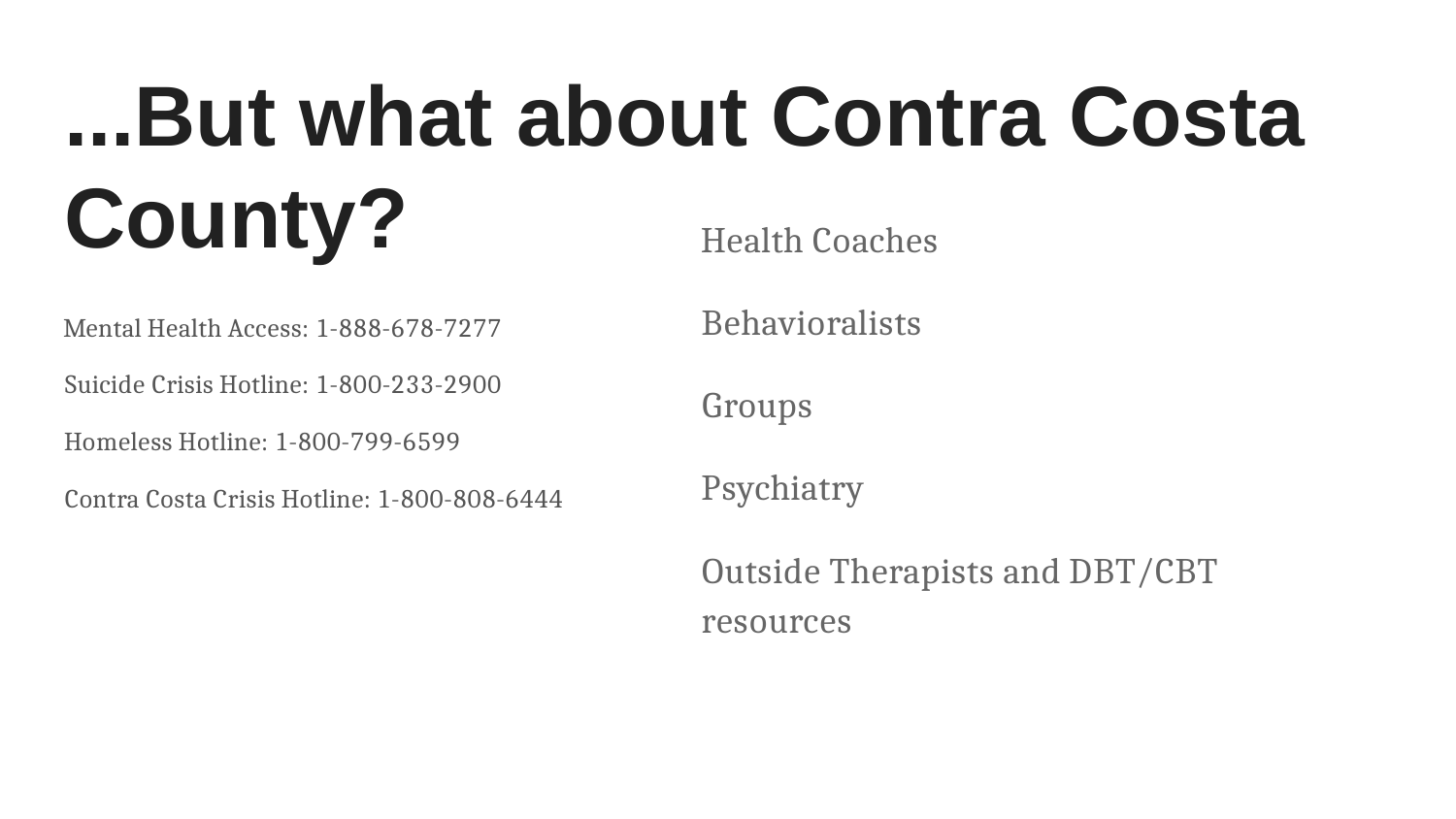

# ...But what about Contra Costa County?
Health Coaches
Behavioralists
Groups
Psychiatry
Outside Therapists and DBT/CBT resources

Mental Health Access: 1-888-678-7277
Suicide Crisis Hotline: 1-800-233-2900
Homeless Hotline: 1-800-799-6599
Contra Costa Crisis Hotline: 1-800-808-6444